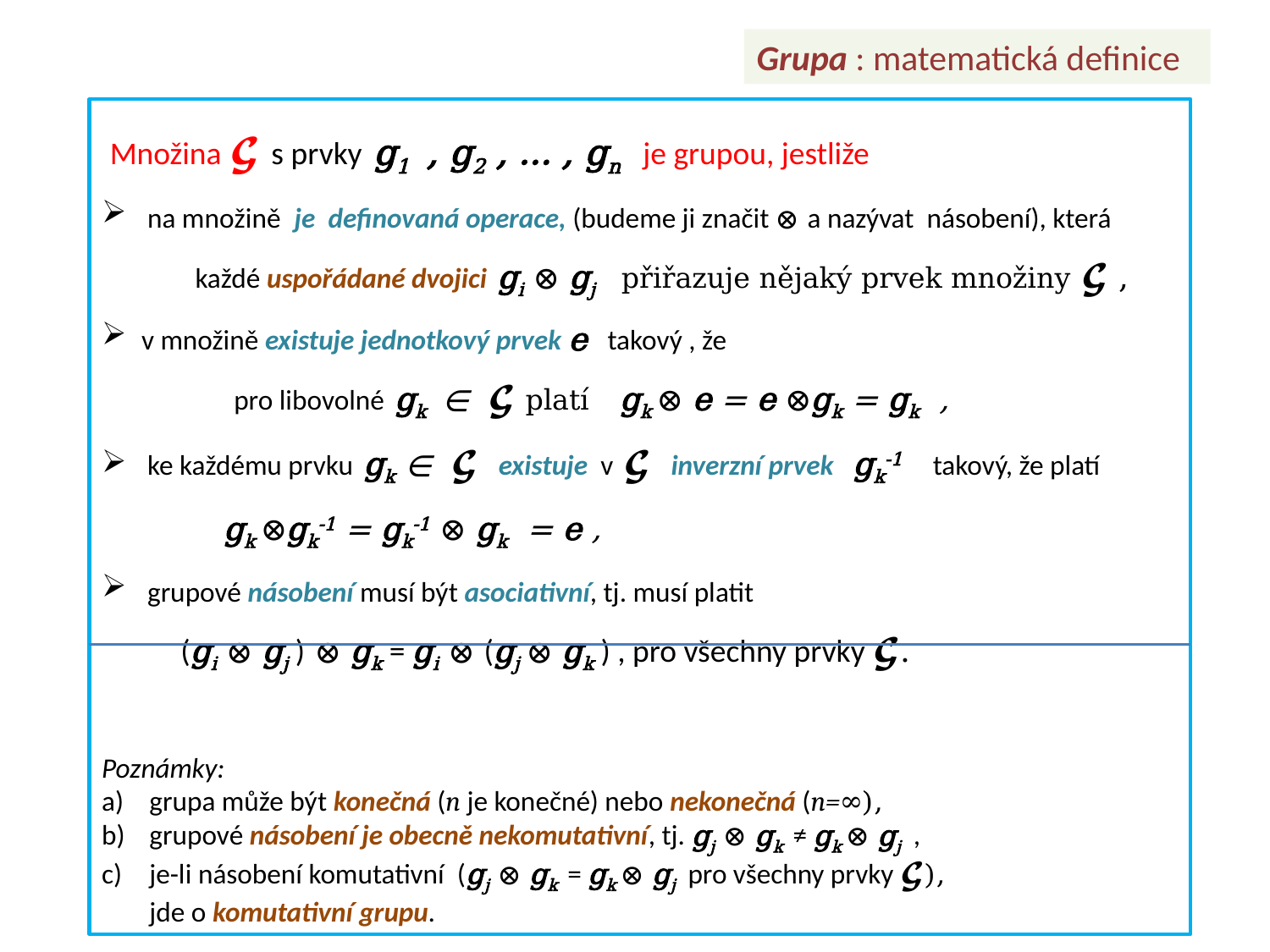

Grupa : matematická definice
 Množina 𝓖 s prvky g1  , g2 , … , gn  je grupou, jestliže
  na množině  je  definovaná operace, (budeme ji značit ⊗ a nazývat  násobení), která
             každé uspořádané dvojici gi ⊗ gj   přiřazuje nějaký prvek množiny 𝓖 ,
  v množině existuje jednotkový prvek e  takový , že
             pro libovolné gk  ∊  𝓖 platí   gk ⊗ e = e ⊗gk = gk  ,
  ke každému prvku gk ∊  𝓖  existuje  v 𝓖  inverzní prvek  gk-1   takový, že platí
            gk ⊗gk-1 = gk-1 ⊗ gk  = e ,
  grupové násobení musí být asociativní, tj. musí platit
           (gi ⊗ gj ) ⊗ gk = gi ⊗ (gj ⊗ gk ) , pro všechny prvky 𝓖.

Poznámky:
grupa může být konečná (n je konečné) nebo nekonečná (n=∞),
grupové násobení je obecně nekomutativní, tj. gj ⊗ gk  ≠ gk ⊗ gj  ,
je-li násobení komutativní  (gj ⊗ gk  = gk ⊗ gj  pro všechny prvky 𝓖),
jde o komutativní grupu.